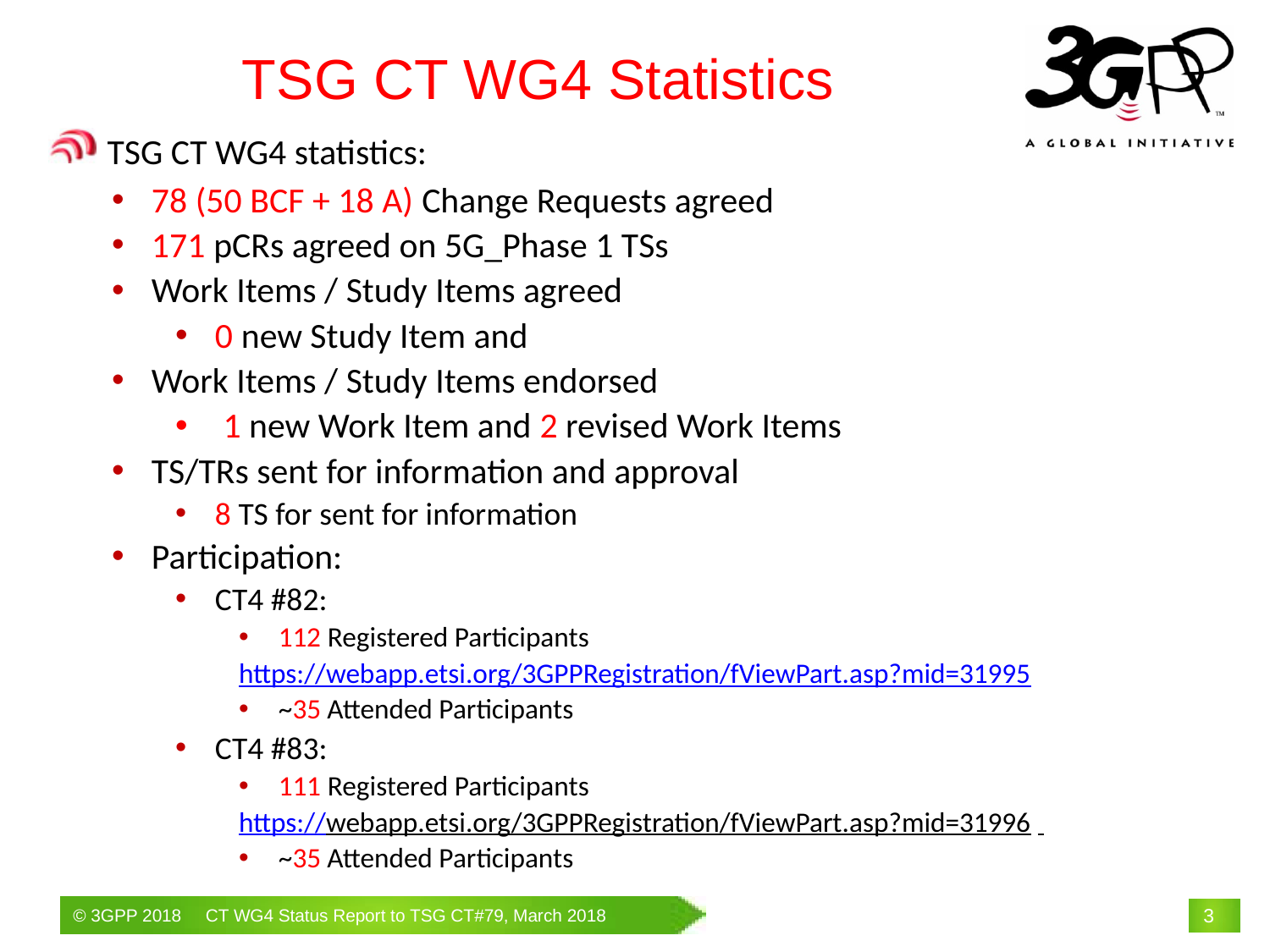

TSG CT WG4 Statistics
 TSG CT WG4 statistics:
78 (50 BCF + 18 A) Change Requests agreed
171 pCRs agreed on 5G_Phase 1 TSs
Work Items / Study Items agreed
0 new Study Item and
Work Items / Study Items endorsed
1 new Work Item and 2 revised Work Items
TS/TRs sent for information and approval
8 TS for sent for information
Participation:
CT4 #82:
112 Registered Participants
https://webapp.etsi.org/3GPPRegistration/fViewPart.asp?mid=31995
~35 Attended Participants
CT4 #83:
111 Registered Participants
https://webapp.etsi.org/3GPPRegistration/fViewPart.asp?mid=31996
~35 Attended Participants